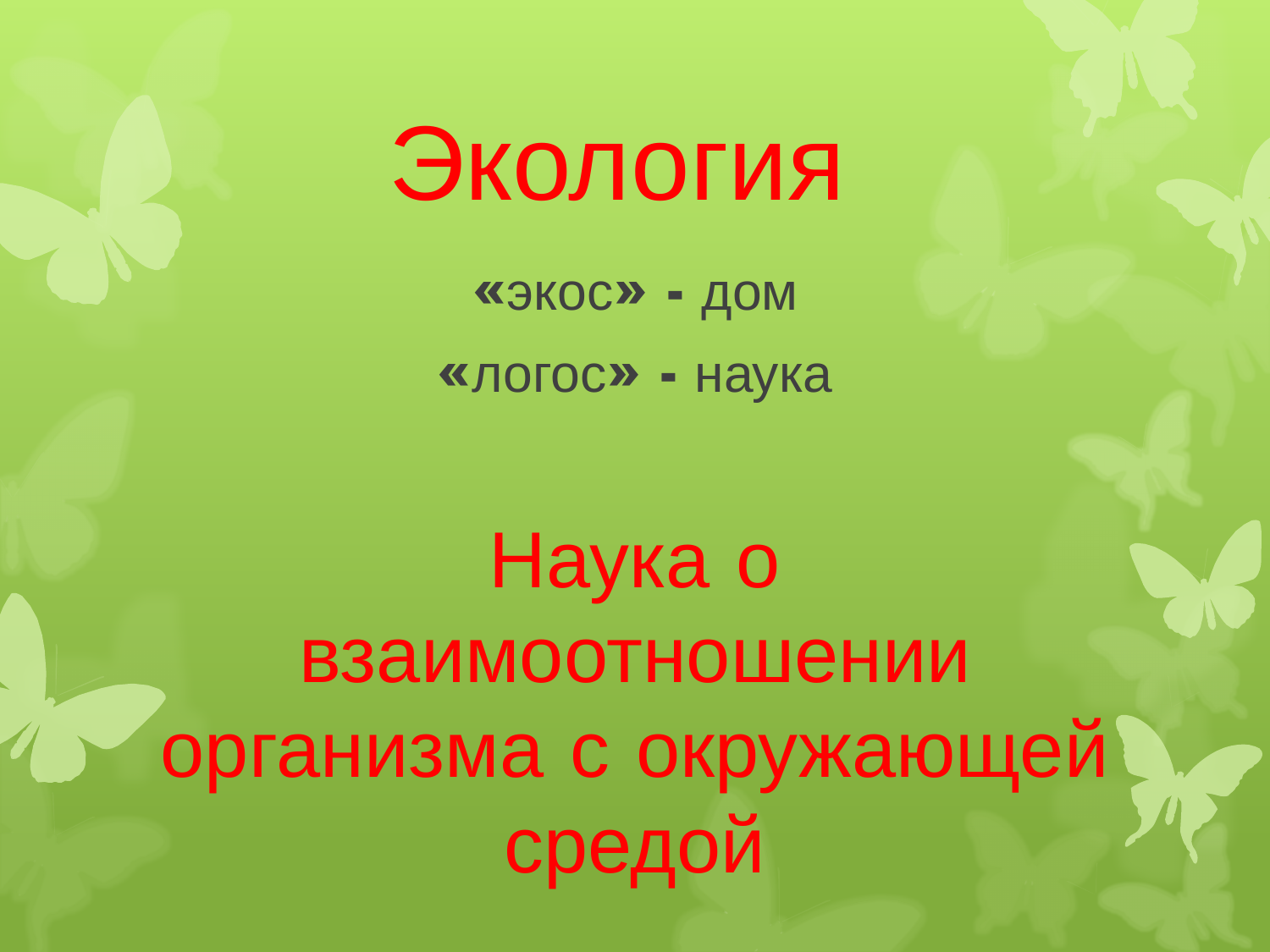

# Экология
«экос» - дом
«логос» - наука

Наука о взаимоотношении организма с окружающей средой